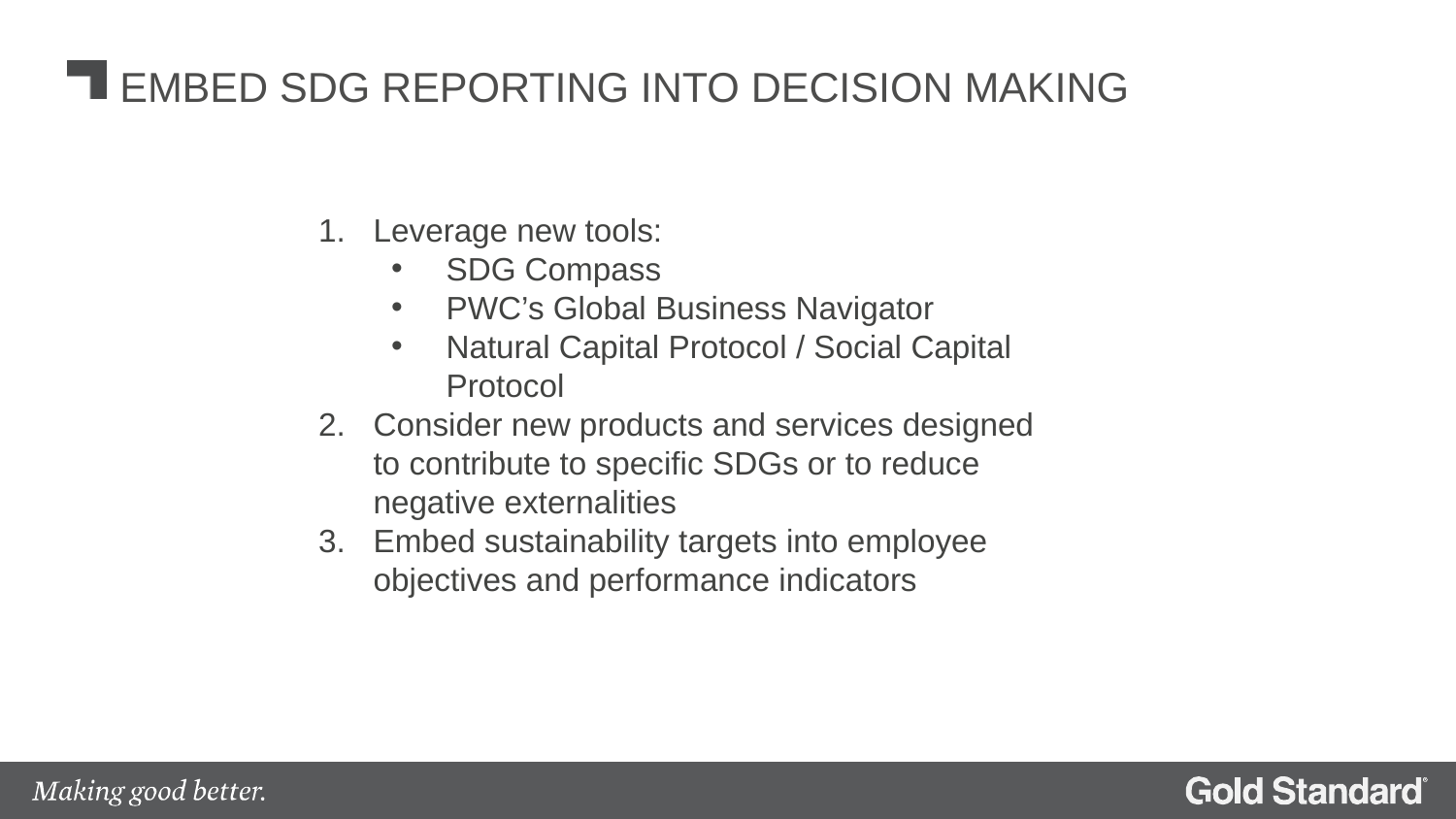

# EMBED SDG REPORTING INTO DECISION MAKING
Leverage new tools:
SDG Compass
PWC’s Global Business Navigator
Natural Capital Protocol / Social Capital Protocol
Consider new products and services designed to contribute to specific SDGs or to reduce negative externalities
Embed sustainability targets into employee objectives and performance indicators